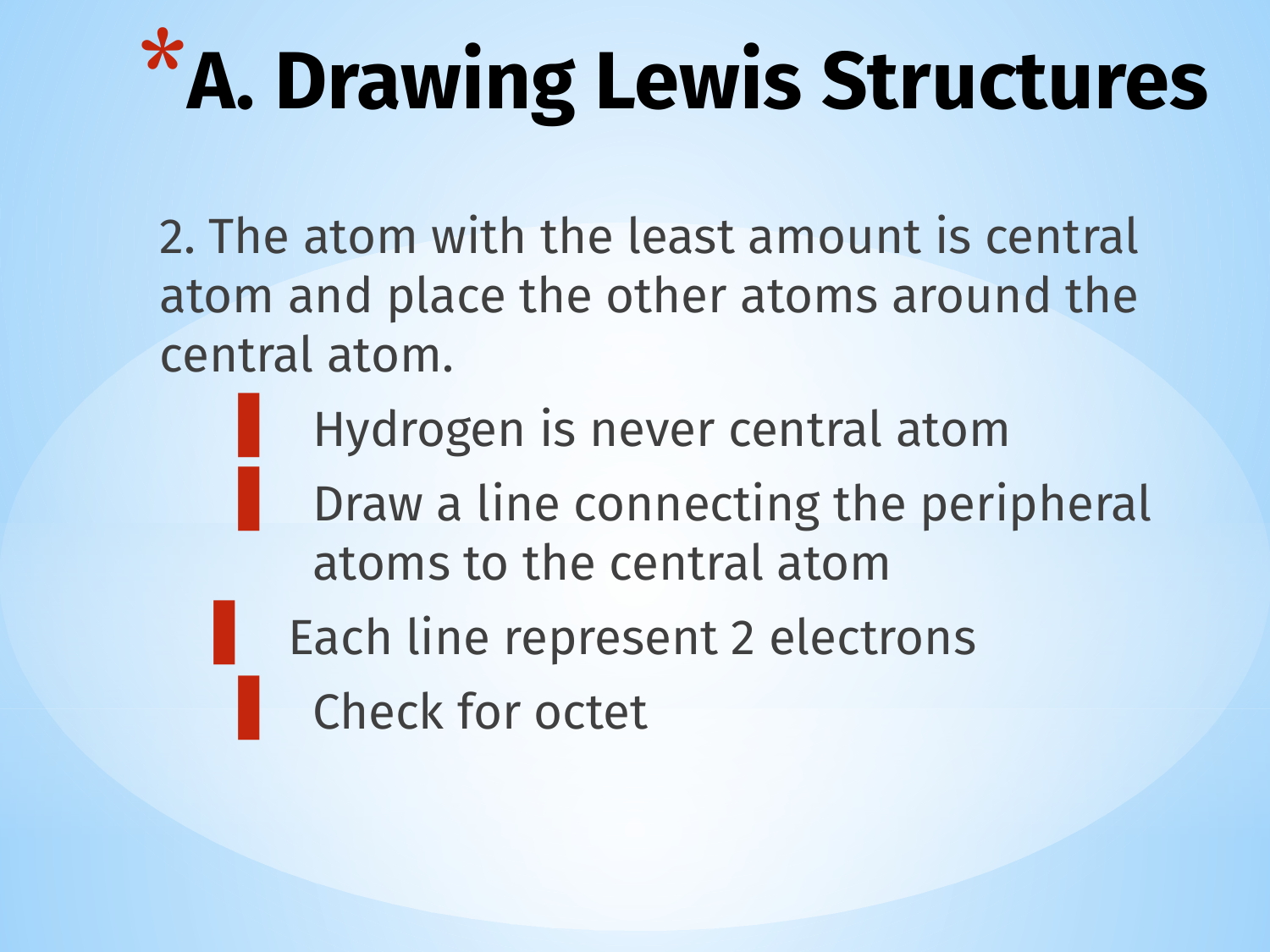

# A. Drawing Lewis Structures
2. The atom with the least amount is central atom and place the other atoms around the central atom.
Hydrogen is never central atom
Draw a line connecting the peripheral atoms to the central atom
Each line represent 2 electrons
Check for octet